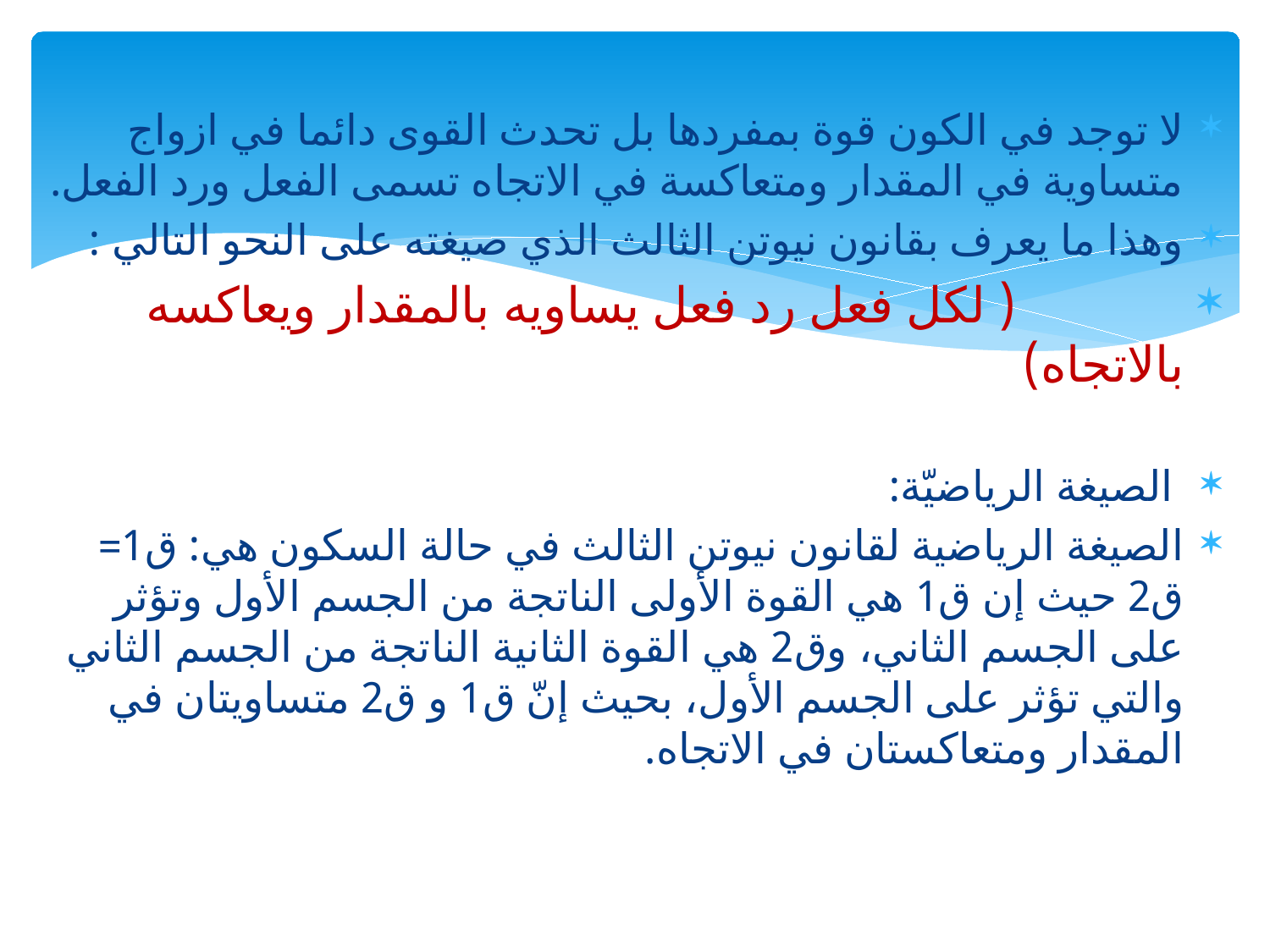

لا توجد في الكون قوة بمفردها بل تحدث القوى دائما في ازواج متساوية في المقدار ومتعاكسة في الاتجاه تسمى الفعل ورد الفعل.
وهذا ما يعرف بقانون نيوتن الثالث الذي صيغته على النحو التالي :
             ( لكل فعل رد فعل يساويه بالمقدار ويعاكسه بالاتجاه)

 الصيغة الرياضيّة:
الصيغة الرياضية لقانون نيوتن الثالث في حالة السكون هي: ق1=  ق2 حيث إن ق1 هي القوة الأولى الناتجة من الجسم الأول وتؤثر على الجسم الثاني، وق2 هي القوة الثانية الناتجة من الجسم الثاني والتي تؤثر على الجسم الأول، بحيث إنّ ق1 و ق2 متساويتان في المقدار ومتعاكستان في الاتجاه.